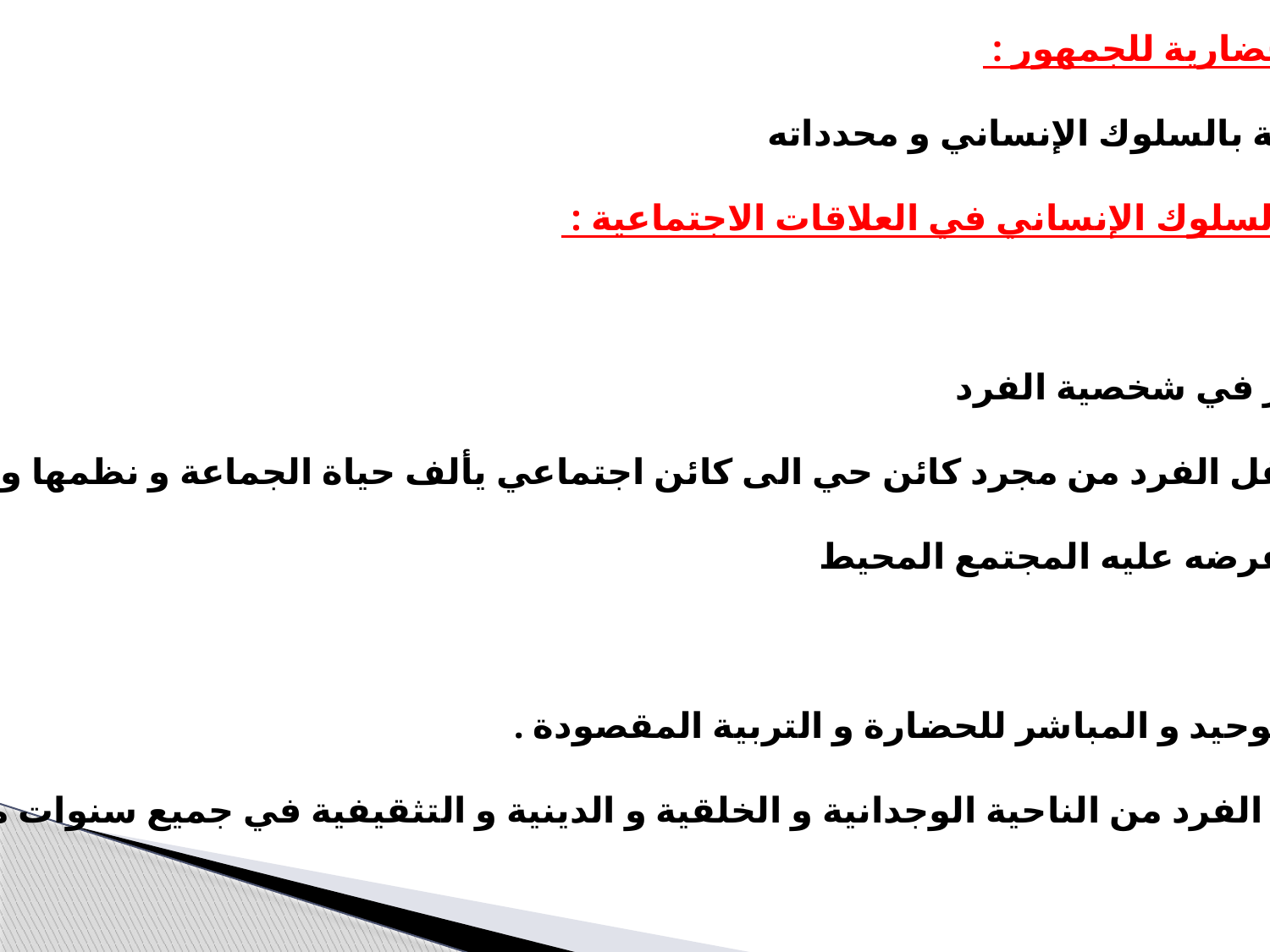

2- الخصائص الحضارية للجمهور :

العوامل المتصلة بالسلوك الإنساني و محدداته

أهم المحددات السلوك الإنساني في العلاقات الاجتماعية :

أ/ الأسرة

أول محيط يؤثر في شخصية الفرد

من الاسرة ينتقل الفرد من مجرد كائن حي الى كائن اجتماعي يألف حياة الجماعة و نظمها ويخضع

للتنظيم الذي يفرضه عليه المجتمع المحيط

أهمية الأسرة :

1- هي العامل الوحيد و المباشر للحضارة و التربية المقصودة .

2- إشباع رغبات الفرد من الناحية الوجدانية و الخلقية و الدينية و التثقيفية في جميع سنوات مرحلة الطفولة

وما بعدها